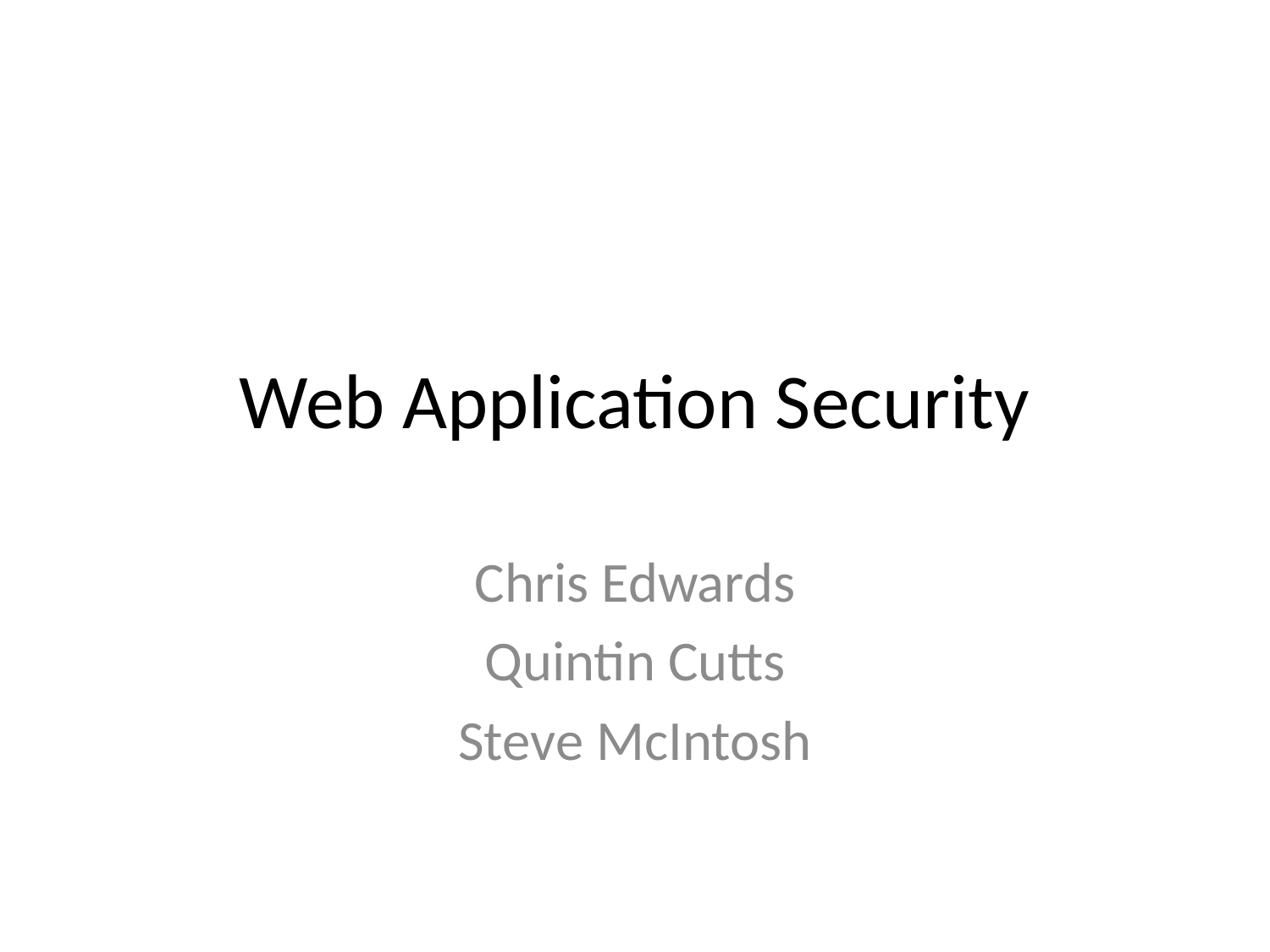

# Web Application Security
Chris Edwards
Quintin Cutts
Steve McIntosh